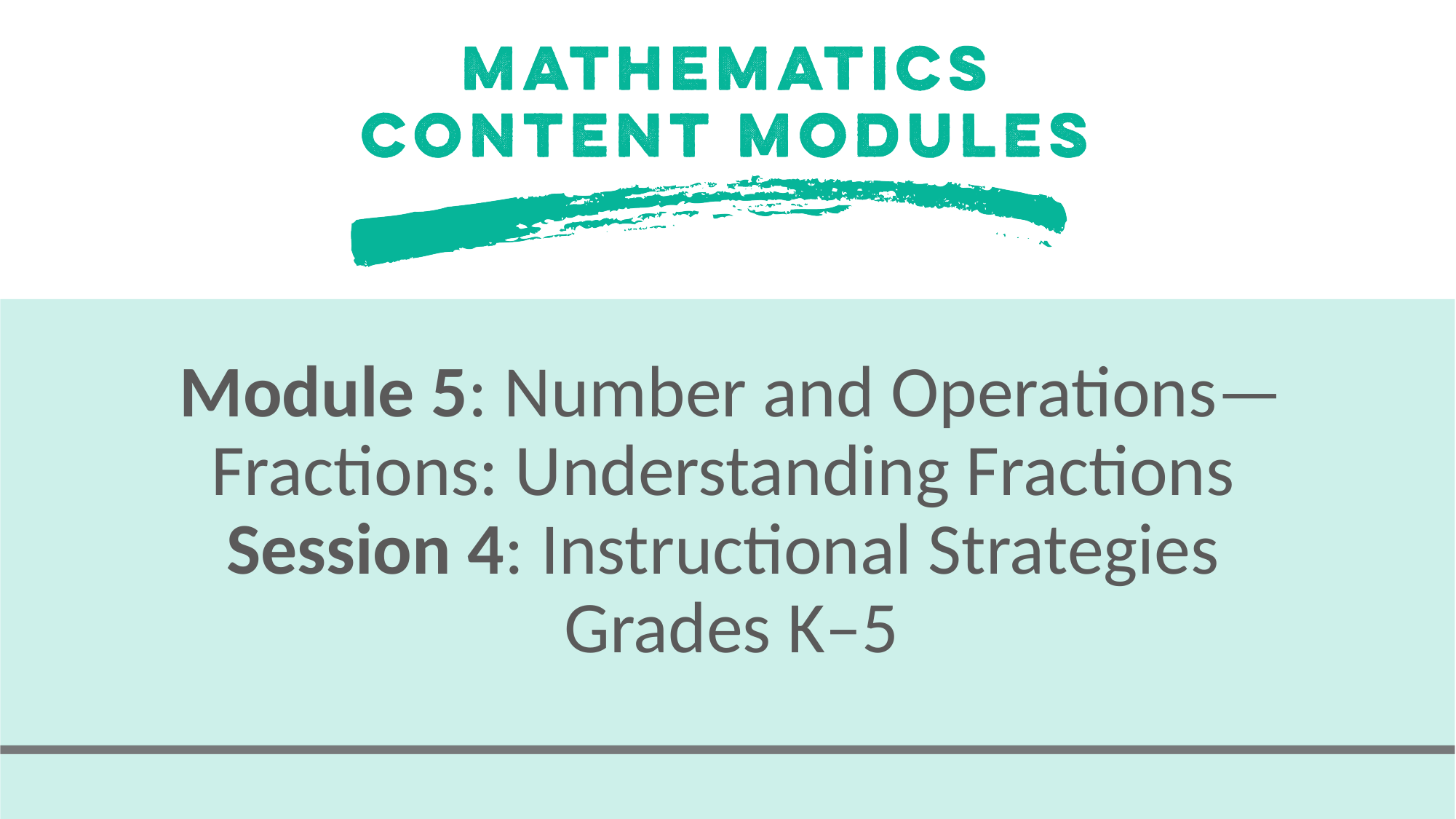

# Module 5: Number and Operations—Fractions: Understanding Fractions Session 4: Instructional Strategies Grades K–5